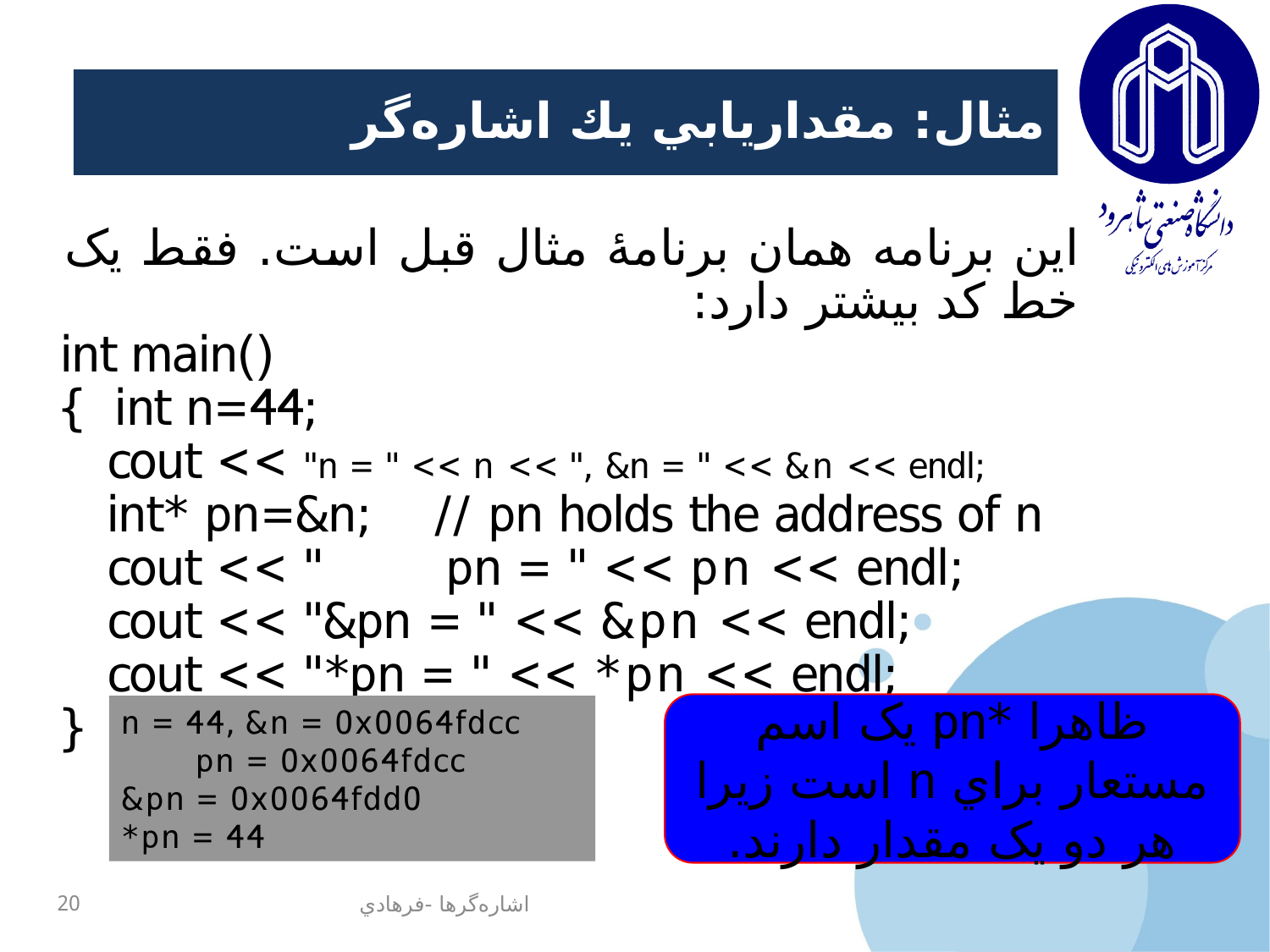

# مثال: مقداريابي يك اشاره‌گر
اين‌ برنامه‌ همان‌ برنامۀ‌ مثال قبل است. فقط يک خط کد بيشتر دارد:
int main()
{  int n=44;
   cout << "n = " << n << ", &n = " << &n << endl;
   int* pn=&n;    // pn holds the address of n
   cout << "        pn = " << pn << endl;
   cout << "&pn = " << &pn << endl;
   cout << "*pn = " << *pn << endl;
}
ظاهرا *pn يک اسم مستعار براي n است زيرا هر دو يک مقدار دارند.
n = 44, &n = 0x0064fdcc
        pn = 0x0064fdcc
&pn = 0x0064fdd0
*pn = 44
20
اشاره‌گرها -فرهادي